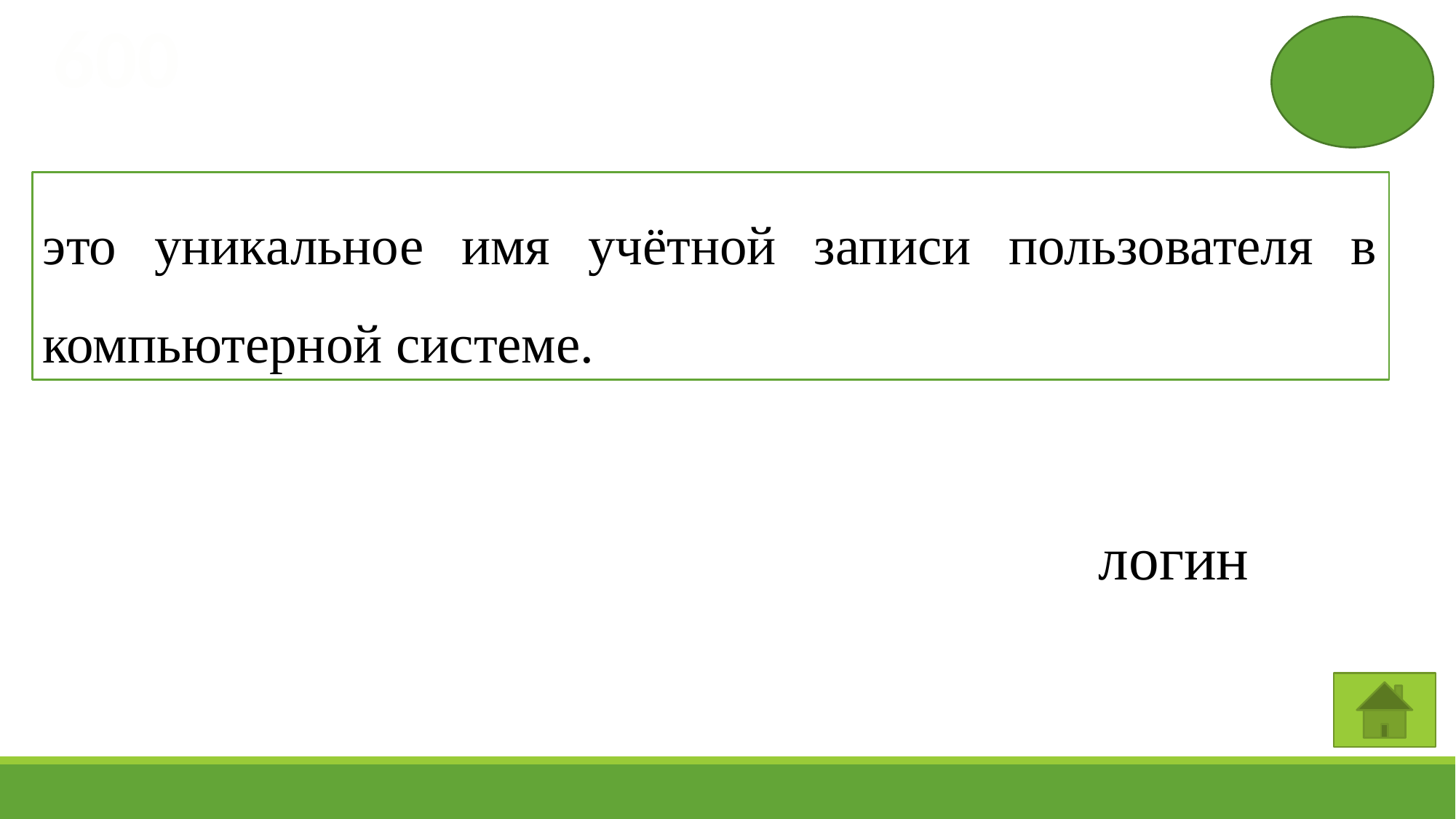

600

это уникальное имя учётной записи пользователя в компьютерной системе.
логин